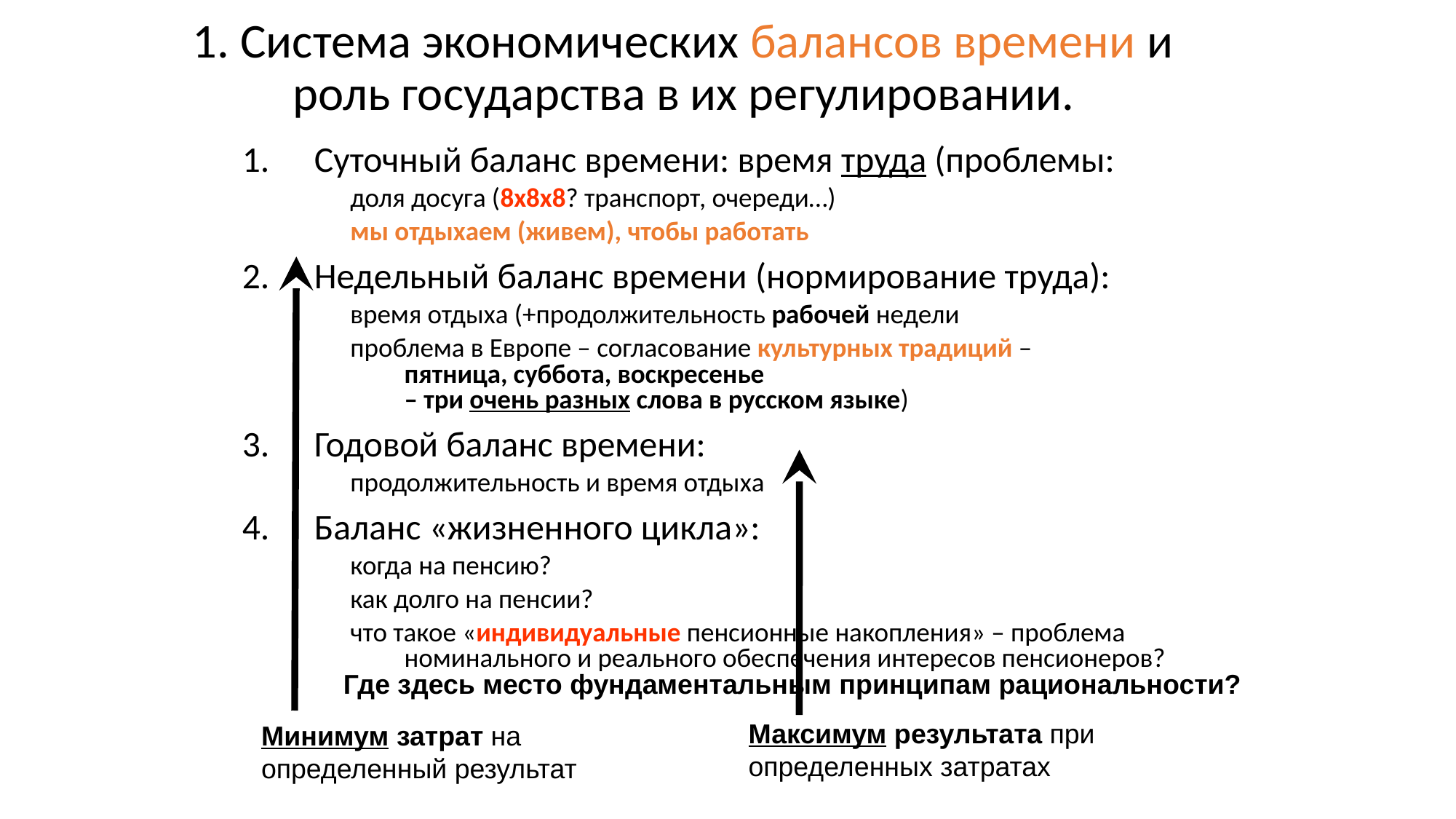

# 1. Система экономических балансов времени и роль государства в их регулировании.
Суточный баланс времени: время труда (проблемы:
доля досуга (8х8х8? транспорт, очереди…)
мы отдыхаем (живем), чтобы работать
Недельный баланс времени (нормирование труда):
время отдыха (+продолжительность рабочей недели
проблема в Европе – согласование культурных традиций –
пятница, суббота, воскресенье
– три очень разных слова в русском языке)
Годовой баланс времени:
продолжительность и время отдыха
Баланс «жизненного цикла»:
когда на пенсию?
как долго на пенсии?
что такое «индивидуальные пенсионные накопления» – проблема номинального и реального обеспечения интересов пенсионеров?

Где здесь место фундаментальным принципам рациональности?
Максимум результата при определенных затратах
Минимум затрат на определенный результат